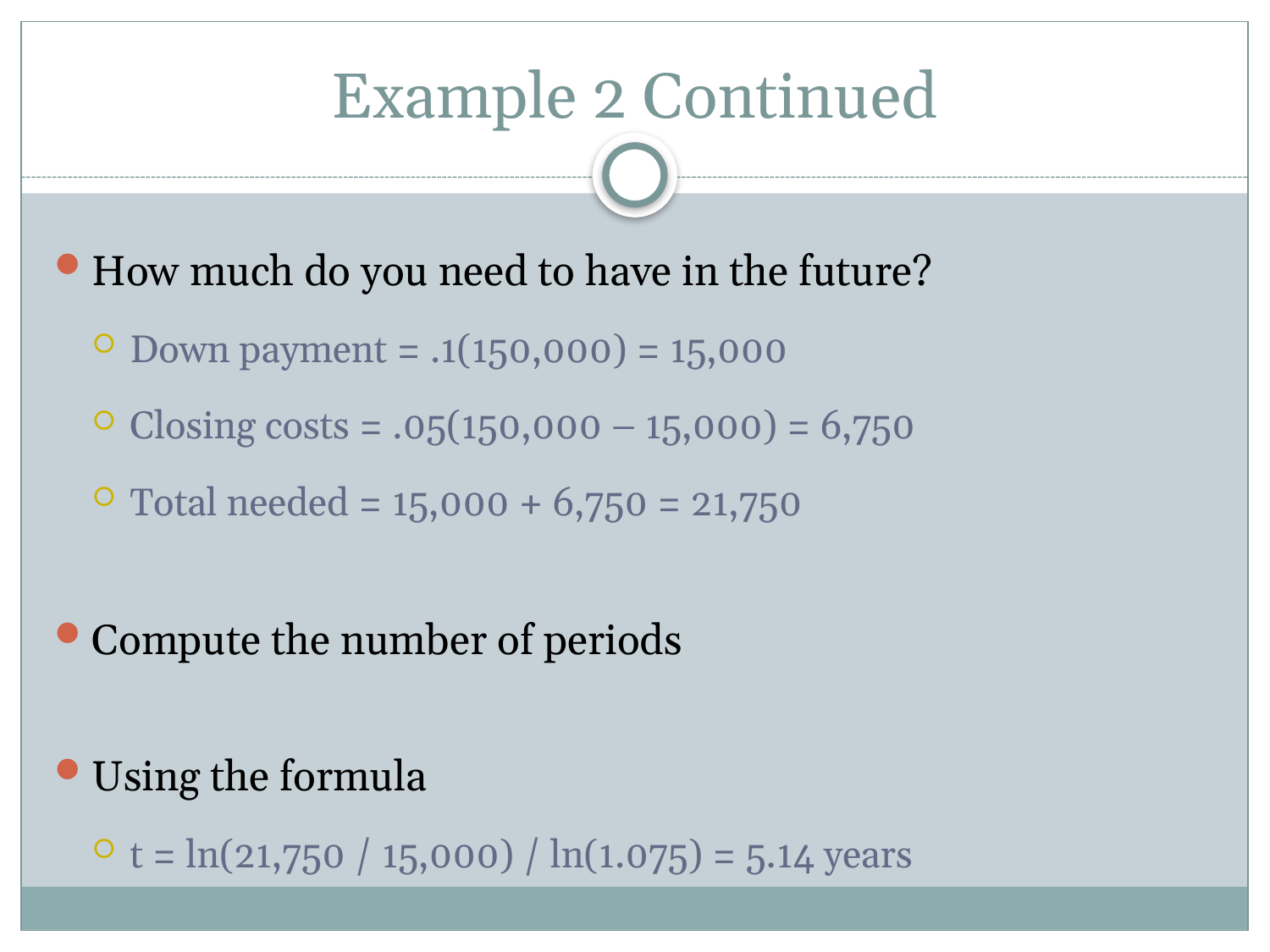

# Example 2 Continued
How much do you need to have in the future?
Down payment = .1(150,000) = 15,000
Closing costs = .05(150,000 – 15,000) = 6,750
Total needed = 15,000 + 6,750 = 21,750

Compute the number of periods

Using the formula
t = ln(21,750 / 15,000) / ln(1.075) = 5.14 years